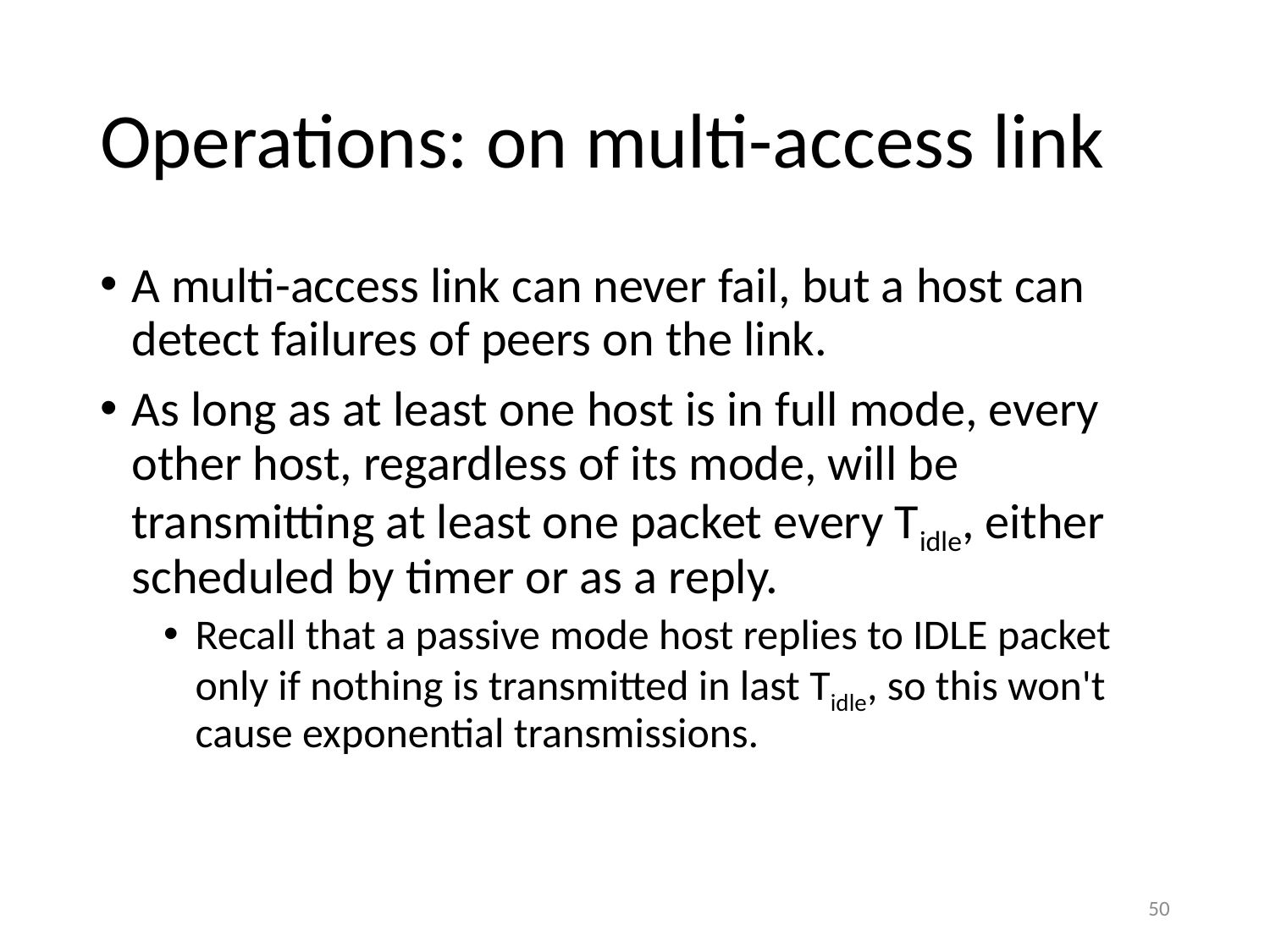

# Operations: on multi-access link
A multi-access link can never fail, but a host can detect failures of peers on the link.
As long as at least one host is in full mode, every other host, regardless of its mode, will be transmitting at least one packet every Tidle, either scheduled by timer or as a reply.
Recall that a passive mode host replies to IDLE packet only if nothing is transmitted in last Tidle, so this won't cause exponential transmissions.
50